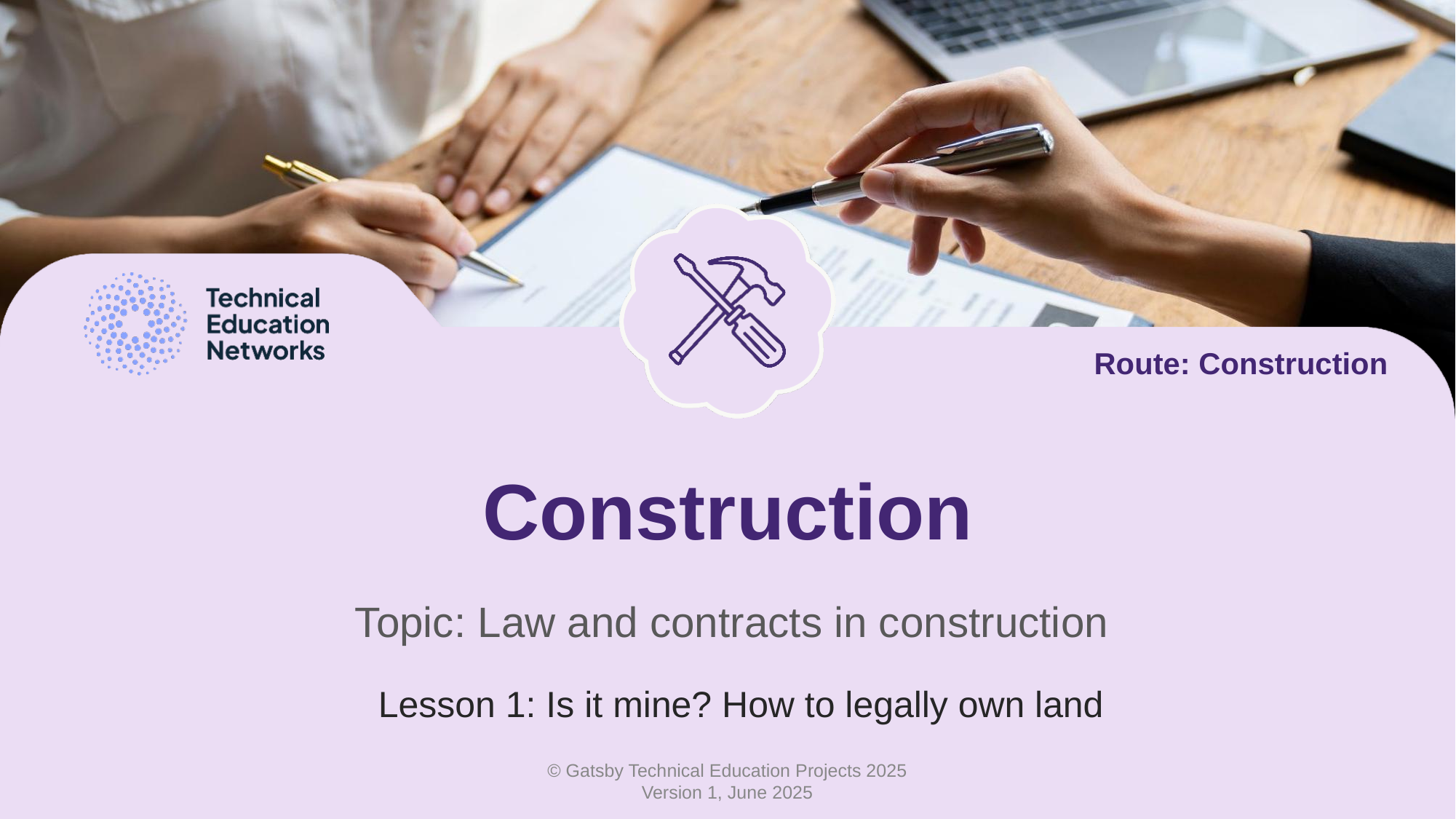

Route: Construction
# Construction
Topic: Law and contracts in construction
Lesson 1: Is it mine? How to legally own land